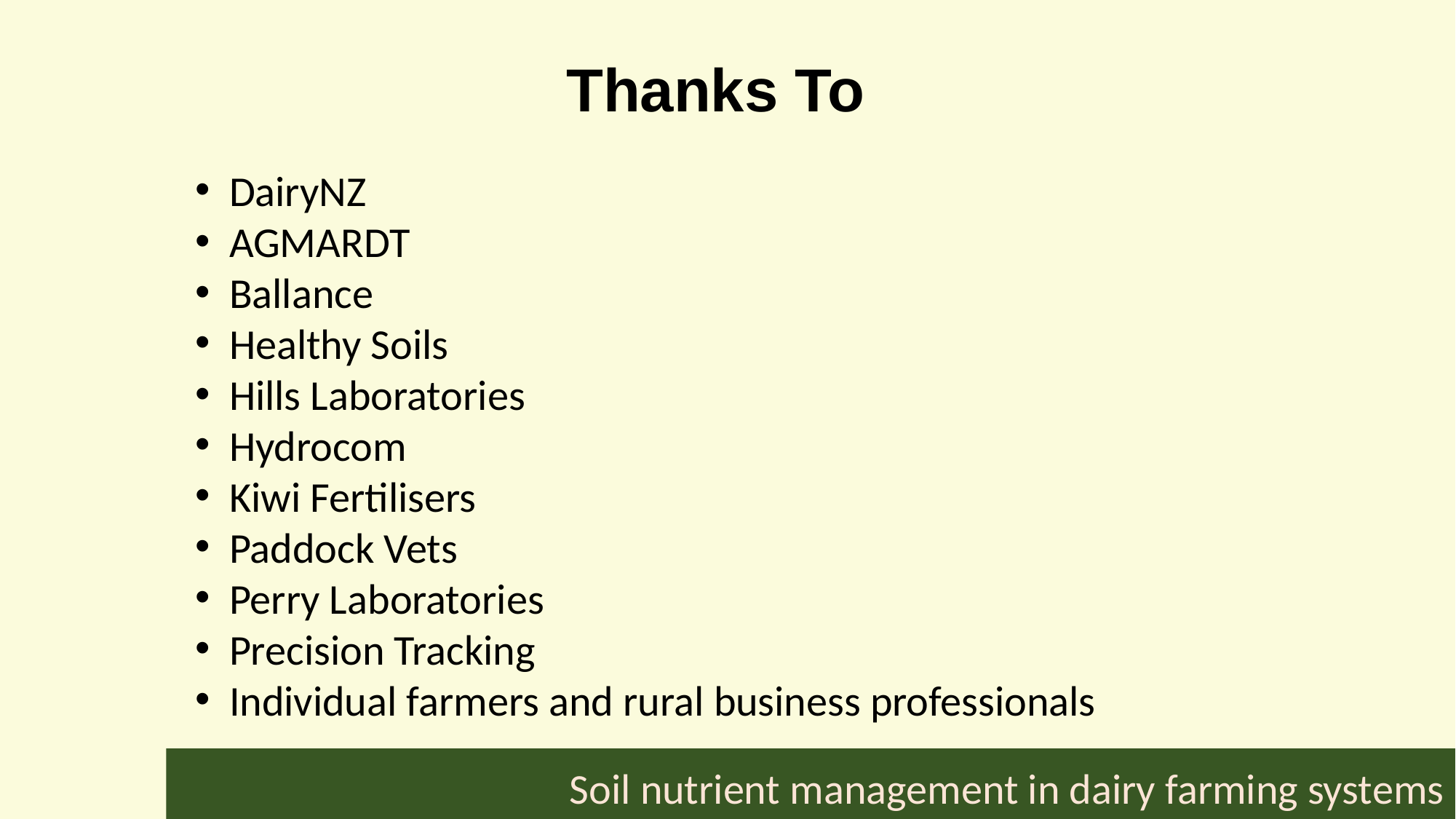

Thanks To

DairyNZ
AGMARDT
Ballance
Healthy Soils
Hills Laboratories
Hydrocom
Kiwi Fertilisers
Paddock Vets
Perry Laboratories
Precision Tracking
Individual farmers and rural business professionals
# Soil nutrient management in dairy farming systems